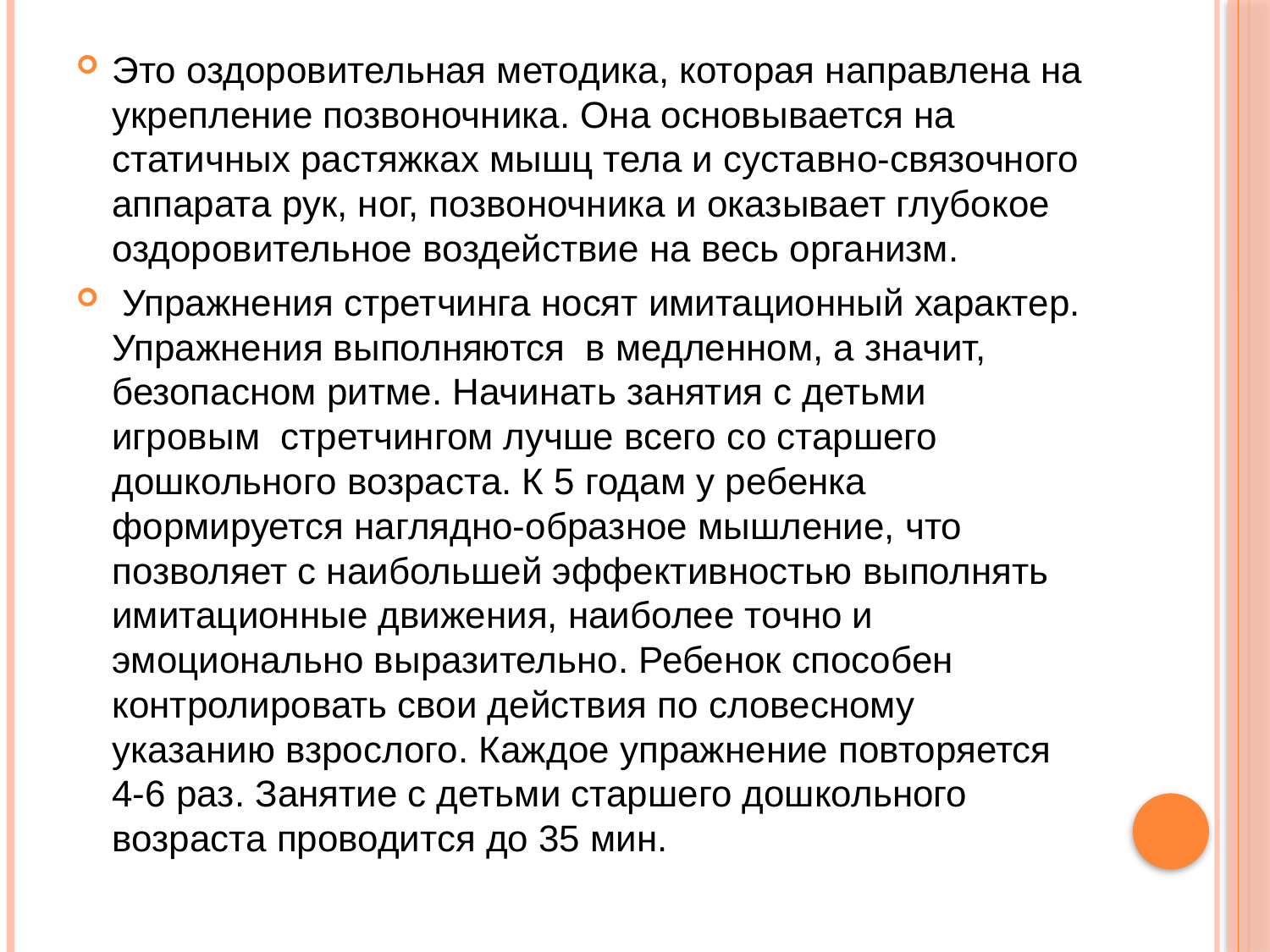

Это оздоровительная методика, которая направлена на укрепление позвоночника. Она основывается на статичных растяжках мышц тела и суставно-связочного аппарата рук, ног, позвоночника и оказывает глубокое оздоровительное воздействие на весь организм.
 Упражнения стретчинга носят имитационный характер. Упражнения выполняются  в медленном, а значит, безопасном ритме. Начинать занятия с детьми игровым  стретчингом лучше всего со старшего дошкольного возраста. К 5 годам у ребенка формируется наглядно-образное мышление, что позволяет с наибольшей эффективностью выполнять имитационные движения, наиболее точно и эмоционально выразительно. Ребенок способен контролировать свои действия по словесному указанию взрослого. Каждое упражнение повторяется 4-6 раз. Занятие с детьми старшего дошкольного возраста проводится до 35 мин.